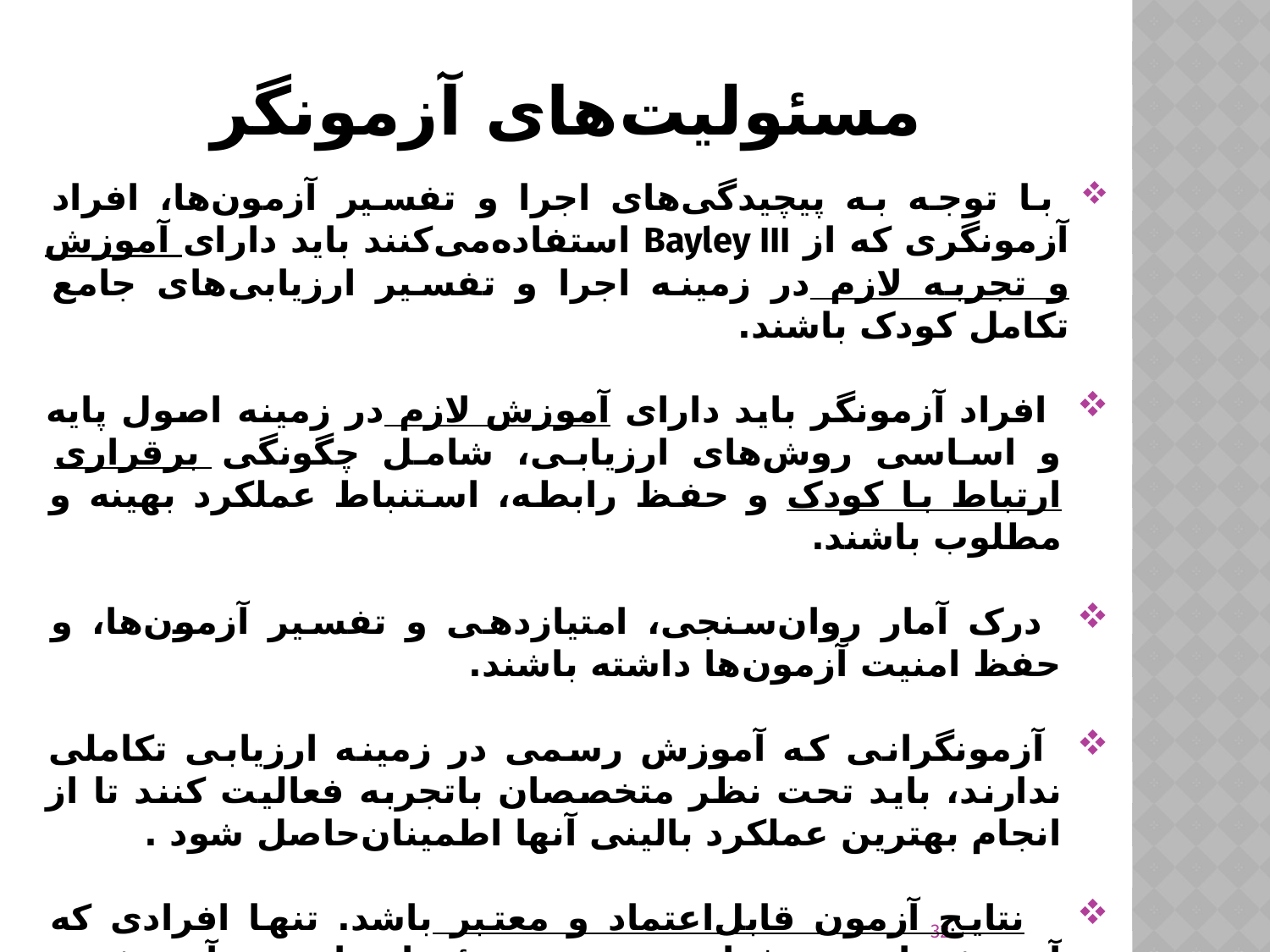

# مسئولیت‌های آزمونگر
 با توجه به پیچیدگی‌های اجرا و تفسیر آزمون‌ها، افراد آزمونگری که از Bayley III استفاده‌می‌کنند باید دارای آموزش و تجربه لازم در زمینه اجرا و تفسیر ارزیابی‌های جامع تکامل کودک باشند.

 افراد آزمونگر باید دارای آموزش لازم در زمینه اصول پایه و اساسی روش‌های ارزیابی، شامل چگونگی برقراری ارتباط با کودک و حفظ رابطه، استنباط عملکرد بهینه و مطلوب باشند.

 درک آمار روان‌سنجی، امتیازدهی و تفسیر آزمون‌ها، و حفظ امنیت آزمون‌ها داشته باشند.

 آزمونگرانی که آموزش رسمی در زمینه ارزیابی تکاملی ندارند، باید تحت نظر متخصصان باتجربه فعالیت کنند تا از انجام بهترین عملکرد بالینی آنها اطمینان‌حاصل‌ شود .

  نتایج آزمون قابل‌اعتماد و معتبر باشد. تنها افرادی که آموزش‌های حرفه‌ای در زمینۀ ارزیابی آموزشی کسب‌کرده‌اند، می توانند نتایج Bayley III را تفسیرنمایند.

32